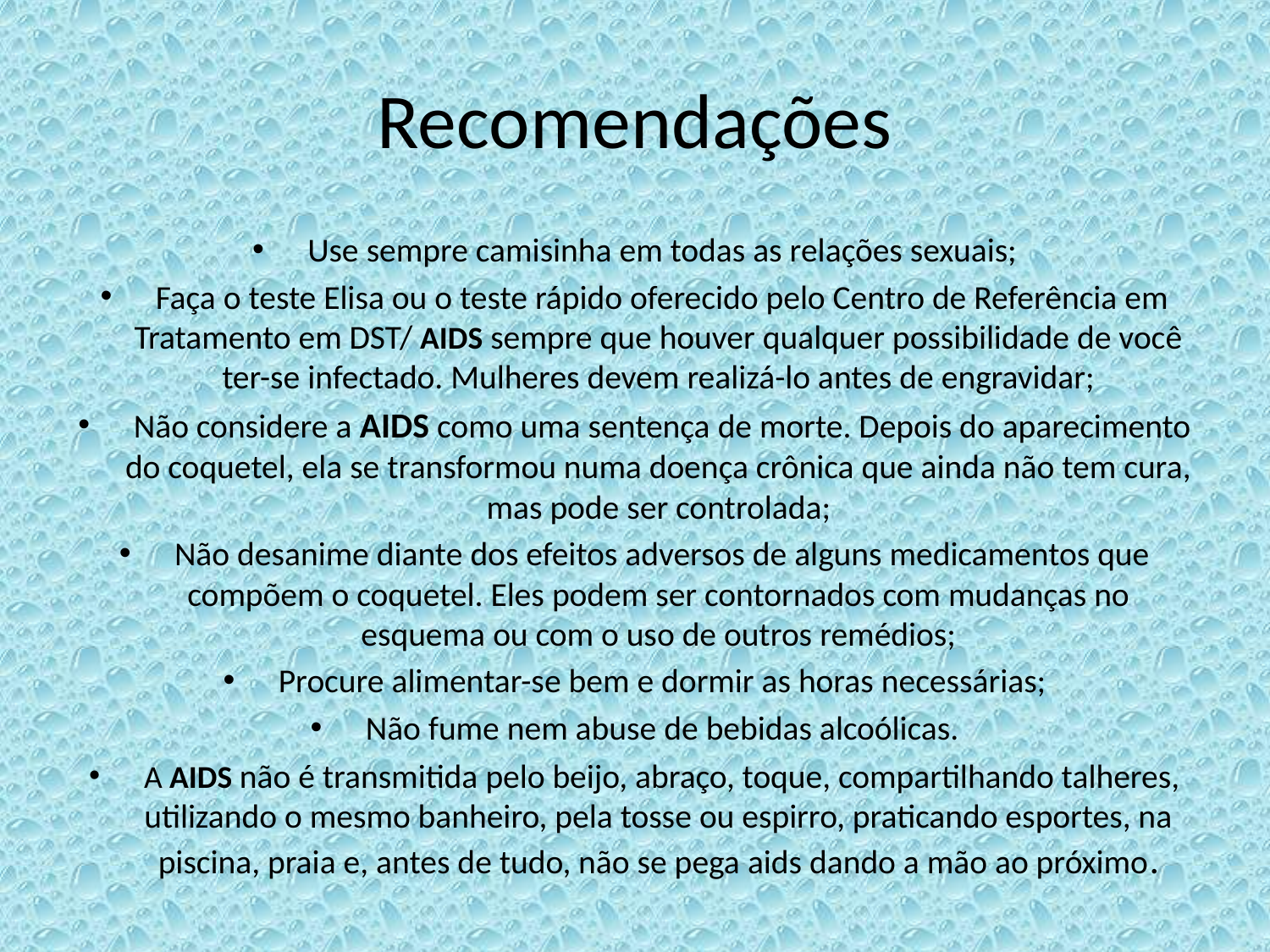

# Recomendações
 Use sempre camisinha em todas as relações sexuais;
 Faça o teste Elisa ou o teste rápido oferecido pelo Centro de Referência em Tratamento em DST/ AIDS sempre que houver qualquer possibilidade de você ter-se infectado. Mulheres devem realizá-lo antes de engravidar;
 Não considere a AIDS como uma sentença de morte. Depois do aparecimento do coquetel, ela se transformou numa doença crônica que ainda não tem cura, mas pode ser controlada;
 Não desanime diante dos efeitos adversos de alguns medicamentos que compõem o coquetel. Eles podem ser contornados com mudanças no esquema ou com o uso de outros remédios;
 Procure alimentar-se bem e dormir as horas necessárias;
 Não fume nem abuse de bebidas alcoólicas.
 A AIDS não é transmitida pelo beijo, abraço, toque, compartilhando talheres, utilizando o mesmo banheiro, pela tosse ou espirro, praticando esportes, na piscina, praia e, antes de tudo, não se pega aids dando a mão ao próximo.